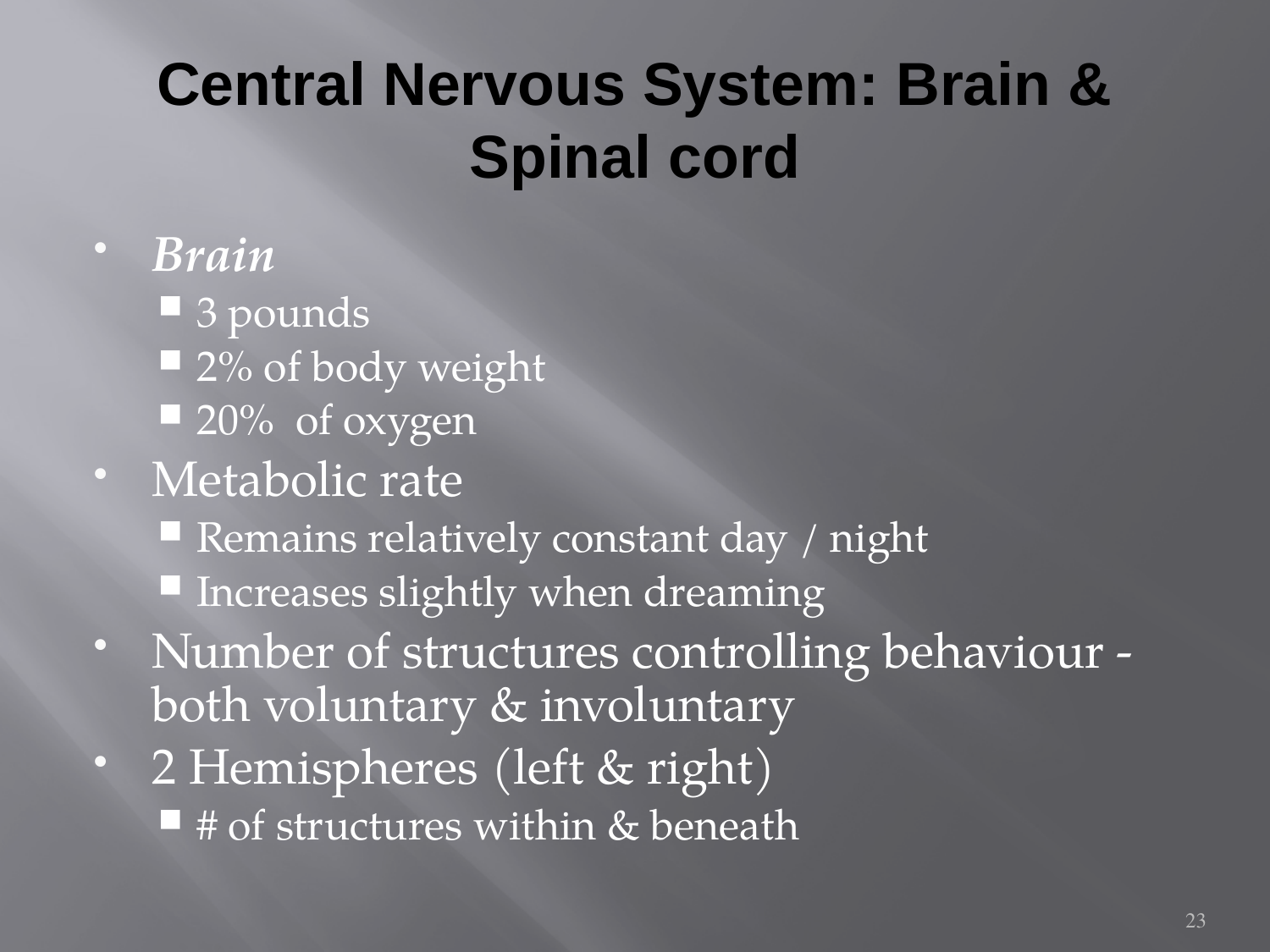

# Central Nervous System: Brain & Spinal cord
Brain
3 pounds
2% of body weight
20%  of oxygen
Metabolic rate
Remains relatively constant day / night
Increases slightly when dreaming
Number of structures controlling behaviour - both voluntary & involuntary
2 Hemispheres (left & right)
# of structures within & beneath

23